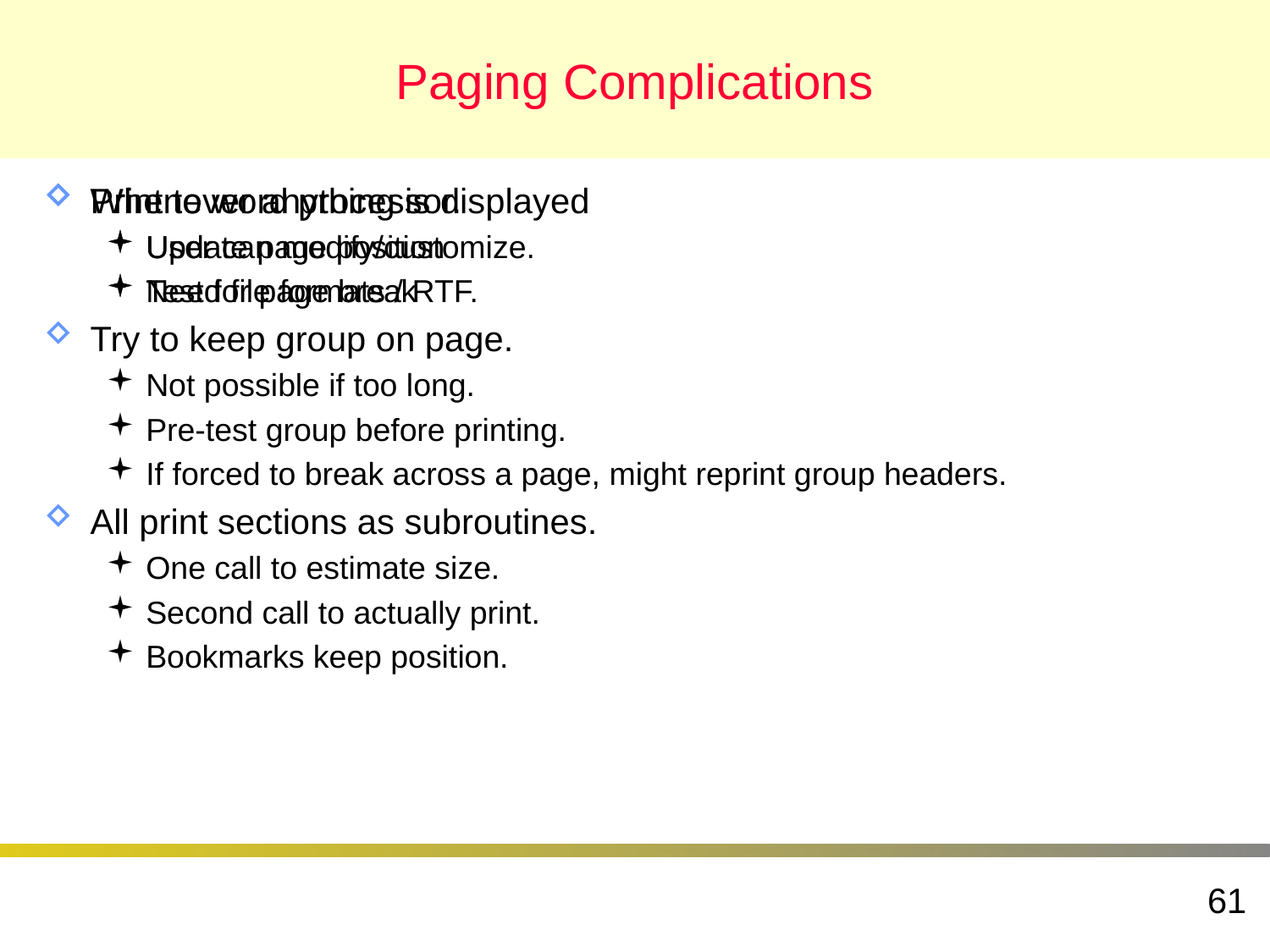

# Paging Complications
Whenever anything is displayed
Update page position
Test for page break
Try to keep group on page.
Not possible if too long.
Pre-test group before printing.
If forced to break across a page, might reprint group headers.
All print sections as subroutines.
One call to estimate size.
Second call to actually print.
Bookmarks keep position.

Print to word processor.
User can modify/customize.
Need file formats / RTF.
61